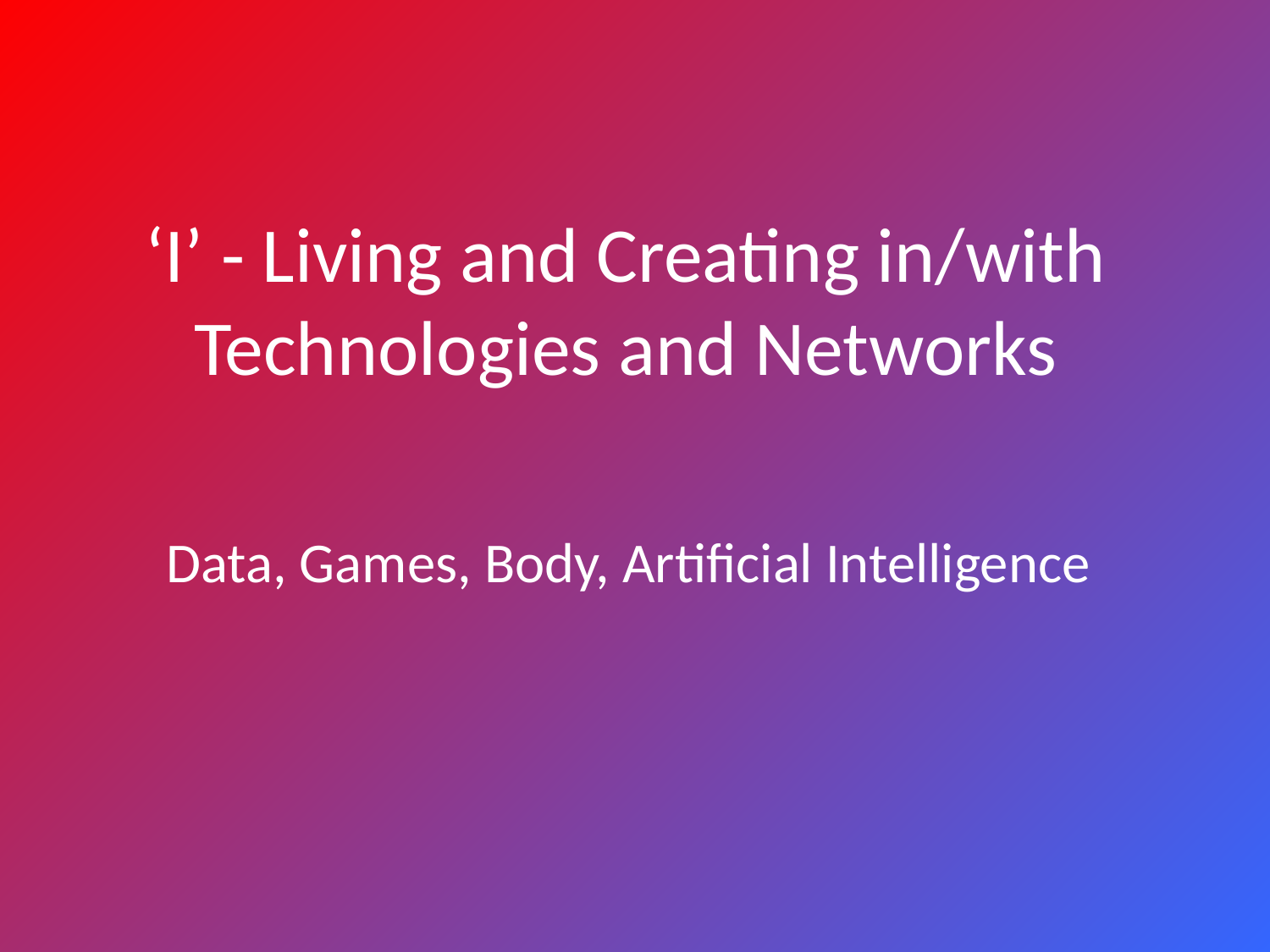

# ‘I’ - Living and Creating in/with Technologies and Networks
Data, Games, Body, Artificial Intelligence